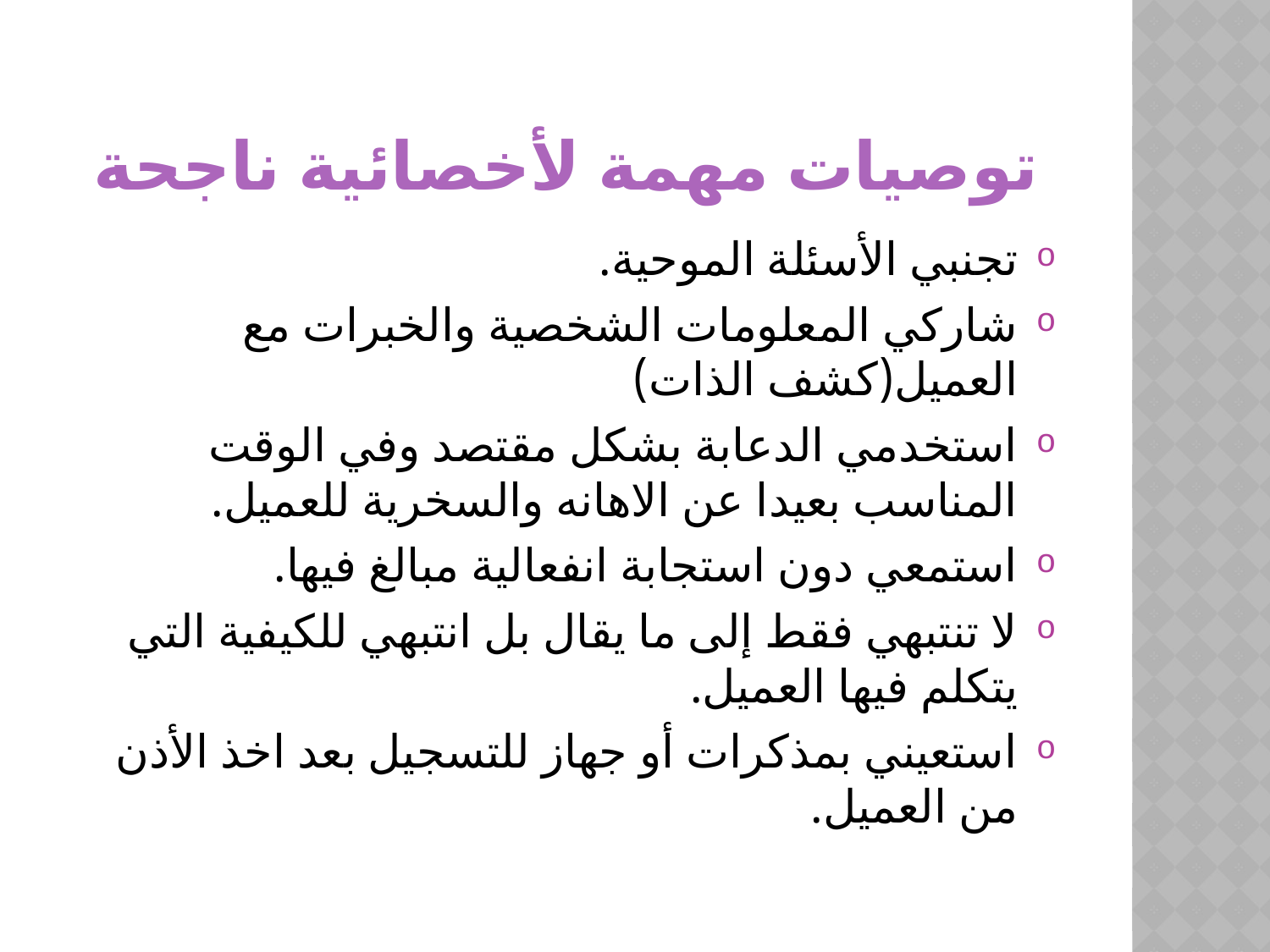

# توصيات مهمة لأخصائية ناجحة
تجنبي الأسئلة الموحية.
شاركي المعلومات الشخصية والخبرات مع العميل(كشف الذات)
استخدمي الدعابة بشكل مقتصد وفي الوقت المناسب بعيدا عن الاهانه والسخرية للعميل.
استمعي دون استجابة انفعالية مبالغ فيها.
لا تنتبهي فقط إلى ما يقال بل انتبهي للكيفية التي يتكلم فيها العميل.
استعيني بمذكرات أو جهاز للتسجيل بعد اخذ الأذن من العميل.